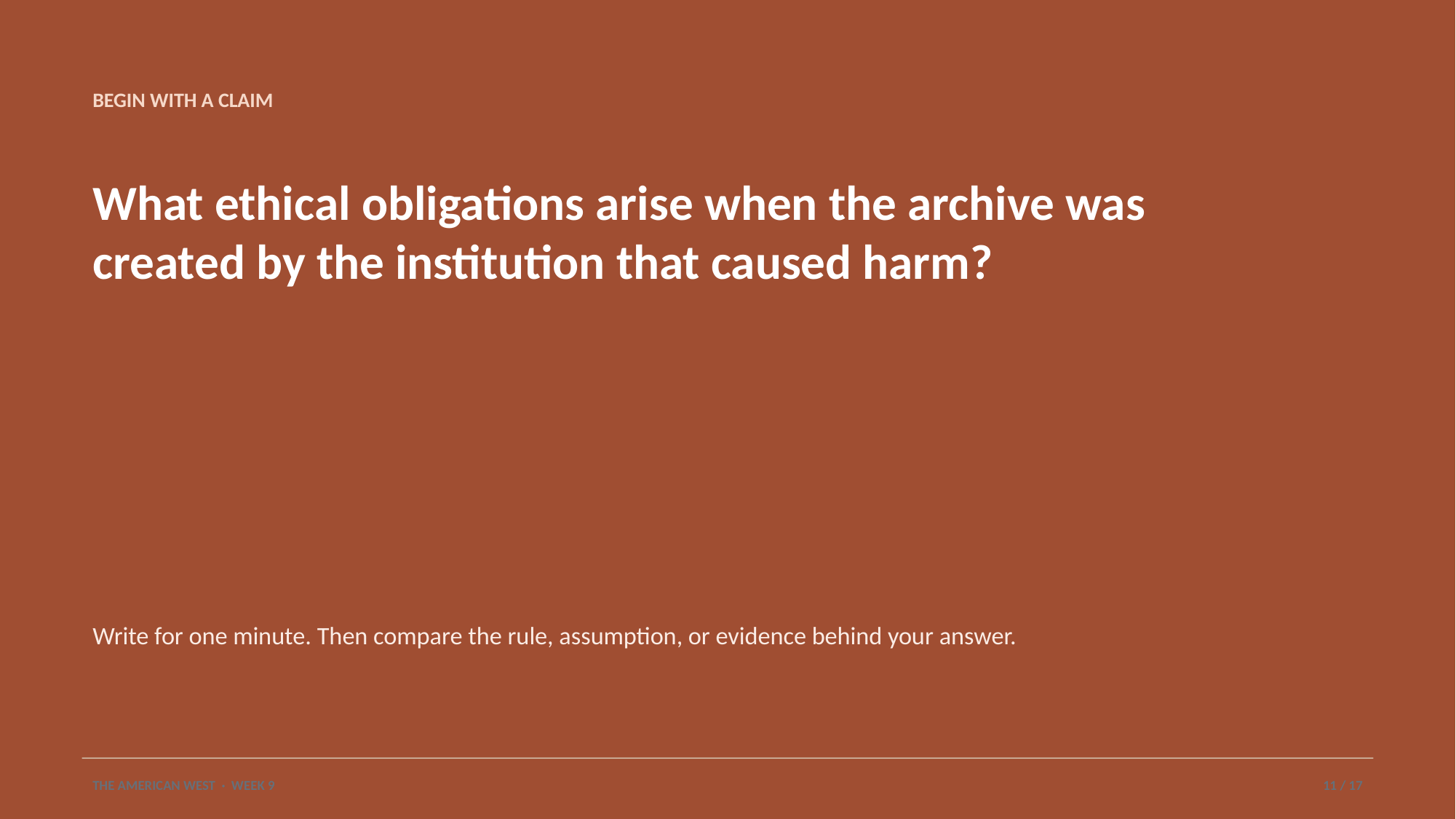

BEGIN WITH A CLAIM
What ethical obligations arise when the archive was created by the institution that caused harm?
Write for one minute. Then compare the rule, assumption, or evidence behind your answer.

THE AMERICAN WEST  ·  WEEK 9
11 / 17